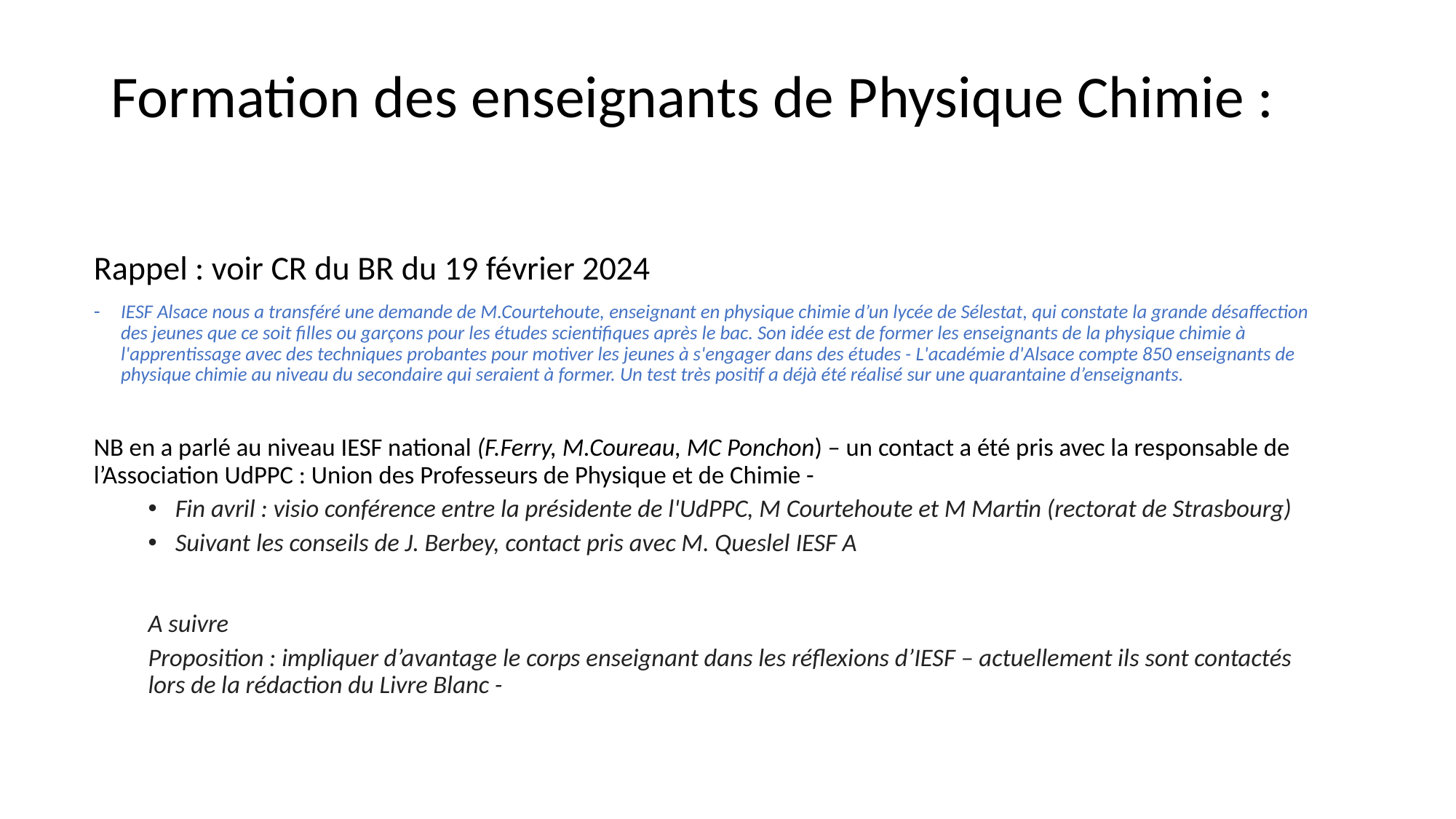

# Formation des enseignants de Physique Chimie :

Rappel : voir CR du BR du 19 février 2024
IESF Alsace nous a transféré une demande de M.Courtehoute, enseignant en physique chimie d’un lycée de Sélestat, qui constate la grande désaffection des jeunes que ce soit filles ou garçons pour les études scientifiques après le bac. Son idée est de former les enseignants de la physique chimie à l'apprentissage avec des techniques probantes pour motiver les jeunes à s'engager dans des études - L'académie d'Alsace compte 850 enseignants de physique chimie au niveau du secondaire qui seraient à former. Un test très positif a déjà été réalisé sur une quarantaine d’enseignants.

NB en a parlé au niveau IESF national (F.Ferry, M.Coureau, MC Ponchon) – un contact a été pris avec la responsable de l’Association UdPPC : Union des Professeurs de Physique et de Chimie -
Fin avril : visio conférence entre la présidente de l'UdPPC, M Courtehoute et M Martin (rectorat de Strasbourg)
Suivant les conseils de J. Berbey, contact pris avec M. Queslel IESF A

A suivre
Proposition : impliquer d’avantage le corps enseignant dans les réflexions d’IESF – actuellement ils sont contactés lors de la rédaction du Livre Blanc -